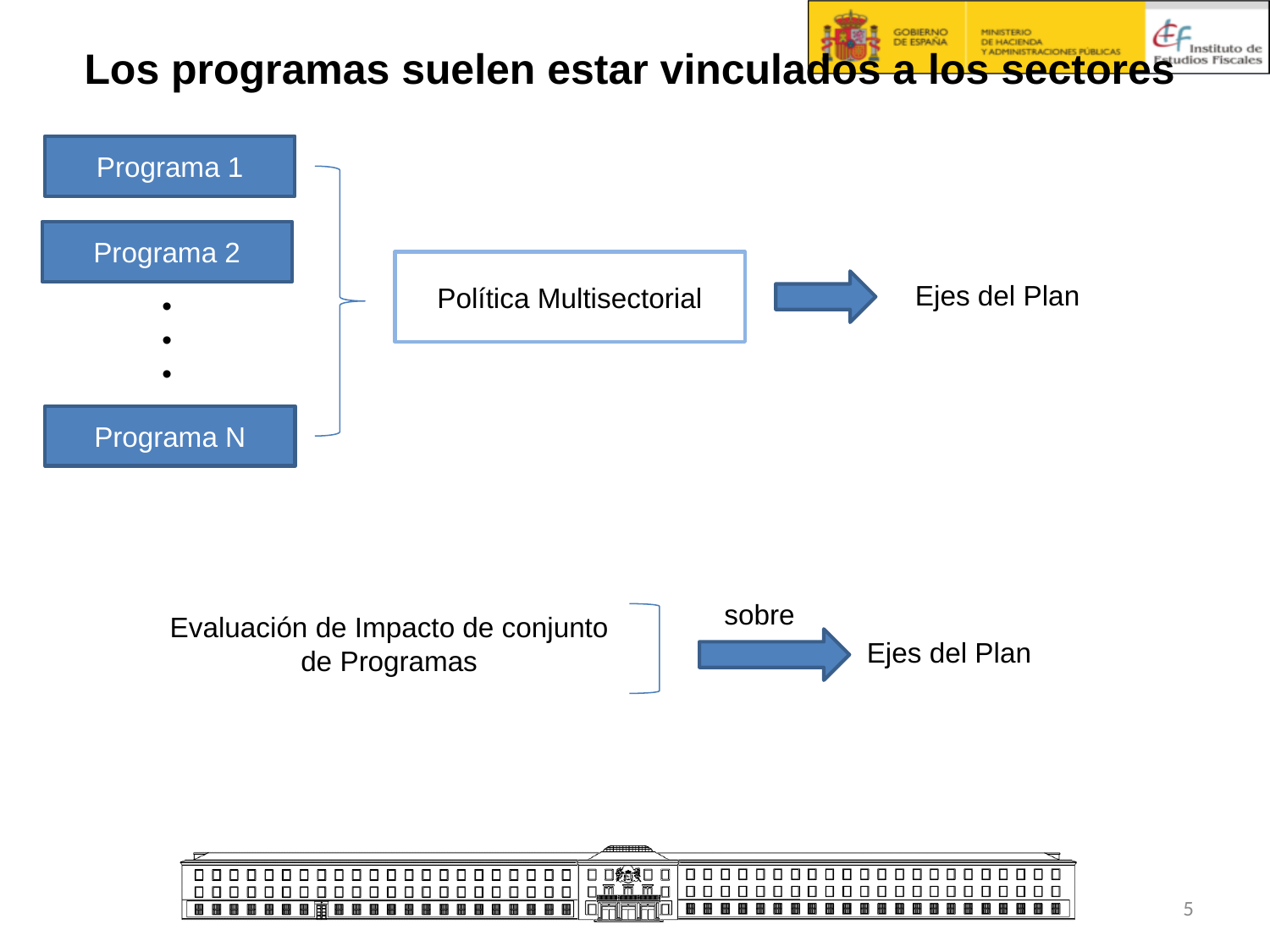

Los programas suelen estar vinculados a los sectores
Programa 1

Programa 2
Política Multisectorial

Ejes del Plan
•••
Programa N
sobre
Evaluación de Impacto de conjunto de Programas

Ejes del Plan
5